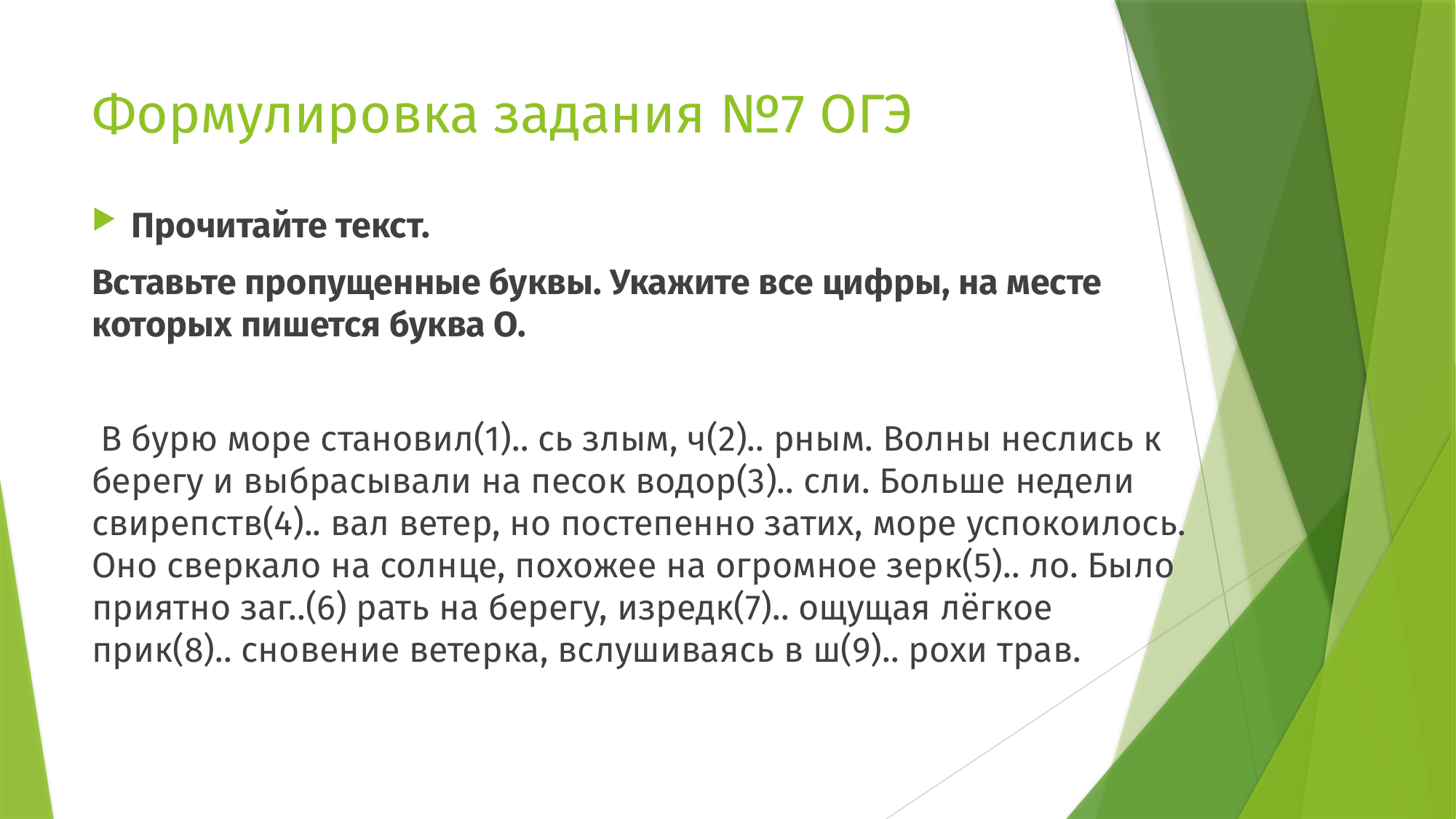

# Формулировка задания №7 ОГЭ
Прочитайте текст.
Вставьте пропущенные буквы. Укажите все цифры, на месте которых пишется буква О.

 В бурю море становил(1).. сь злым, ч(2).. рным. Волны неслись к берегу и выбрасывали на песок водор(3).. сли. Больше недели свирепств(4).. вал ветер, но постепенно затих, море успокоилось. Оно сверкало на солнце, похожее на огромное зерк(5).. ло. Было приятно заг..(6) рать на берегу, изредк(7).. ощущая лёгкое прик(8).. сновение ветерка, вслушиваясь в ш(9).. рохи трав.